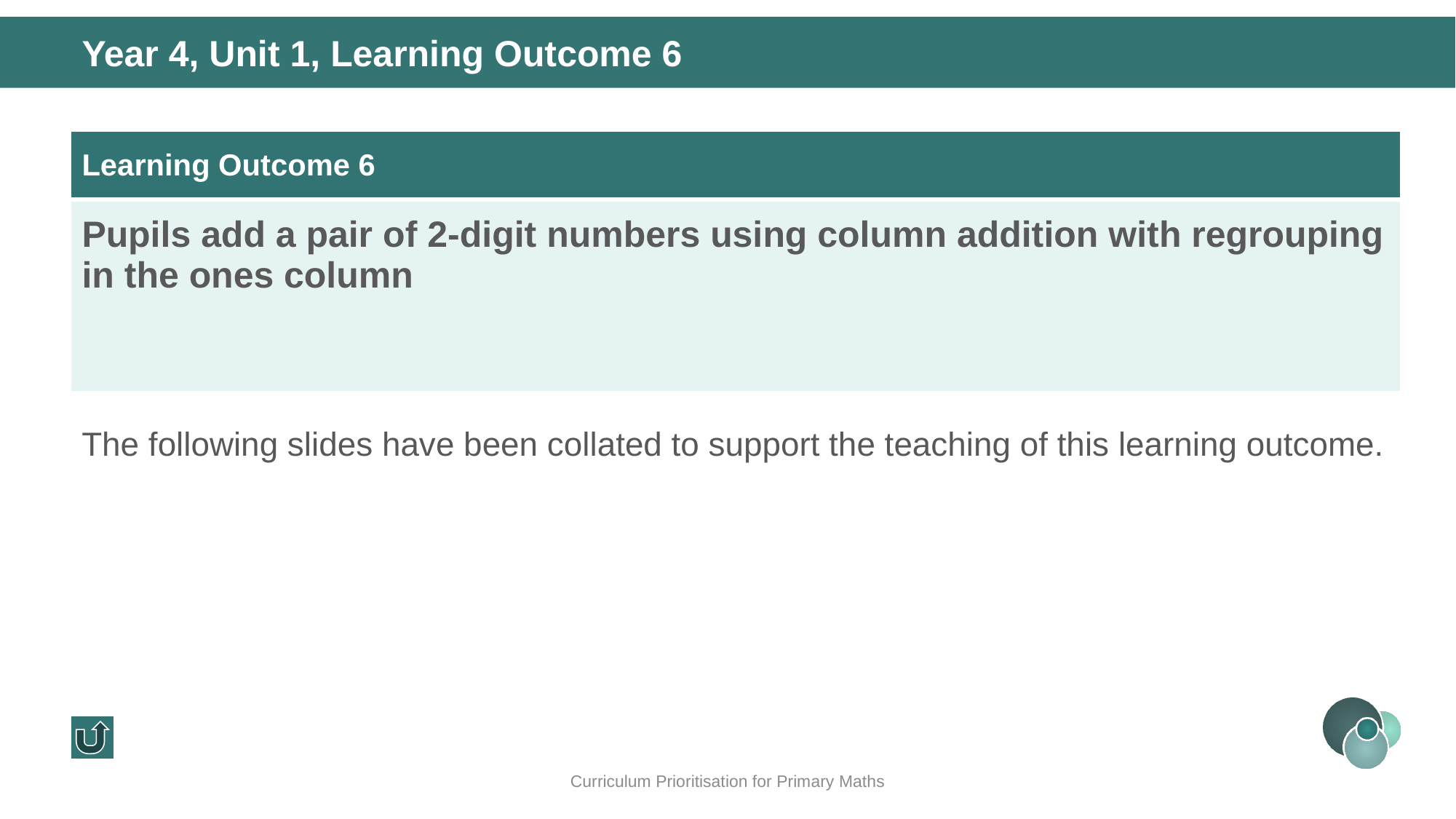

Year 4, Unit 1, Learning Outcome 6
| Learning Outcome 6 |
| --- |
| Pupils add a pair of 2-digit numbers using column addition with regrouping in the ones column |
The following slides have been collated to support the teaching of this learning outcome.

Curriculum Prioritisation for Primary Maths